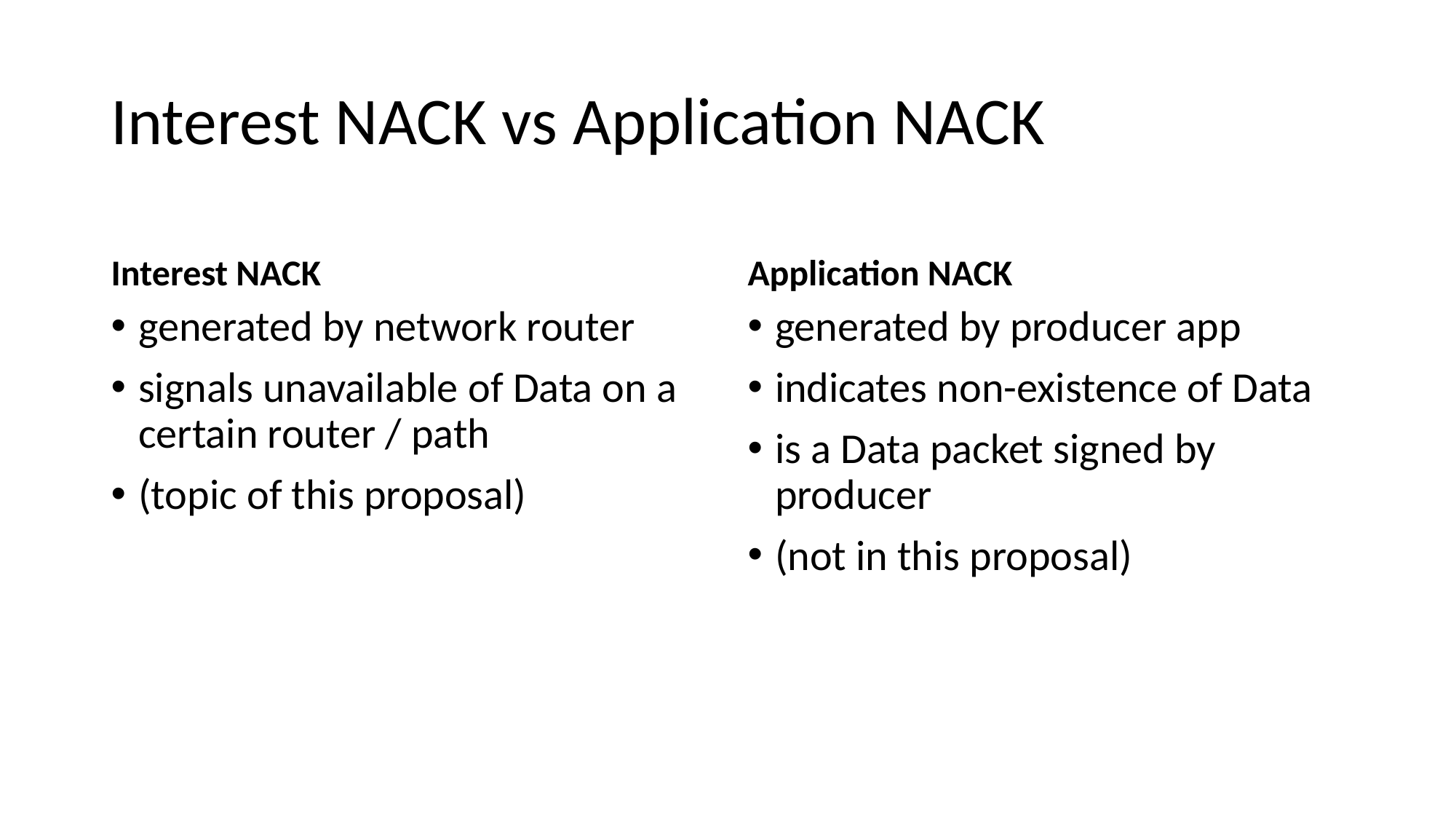

# Interest NACK vs Application NACK
Interest NACK
Application NACK
generated by network router
signals unavailable of Data on a certain router / path
(topic of this proposal)
generated by producer app
indicates non-existence of Data
is a Data packet signed by producer
(not in this proposal)